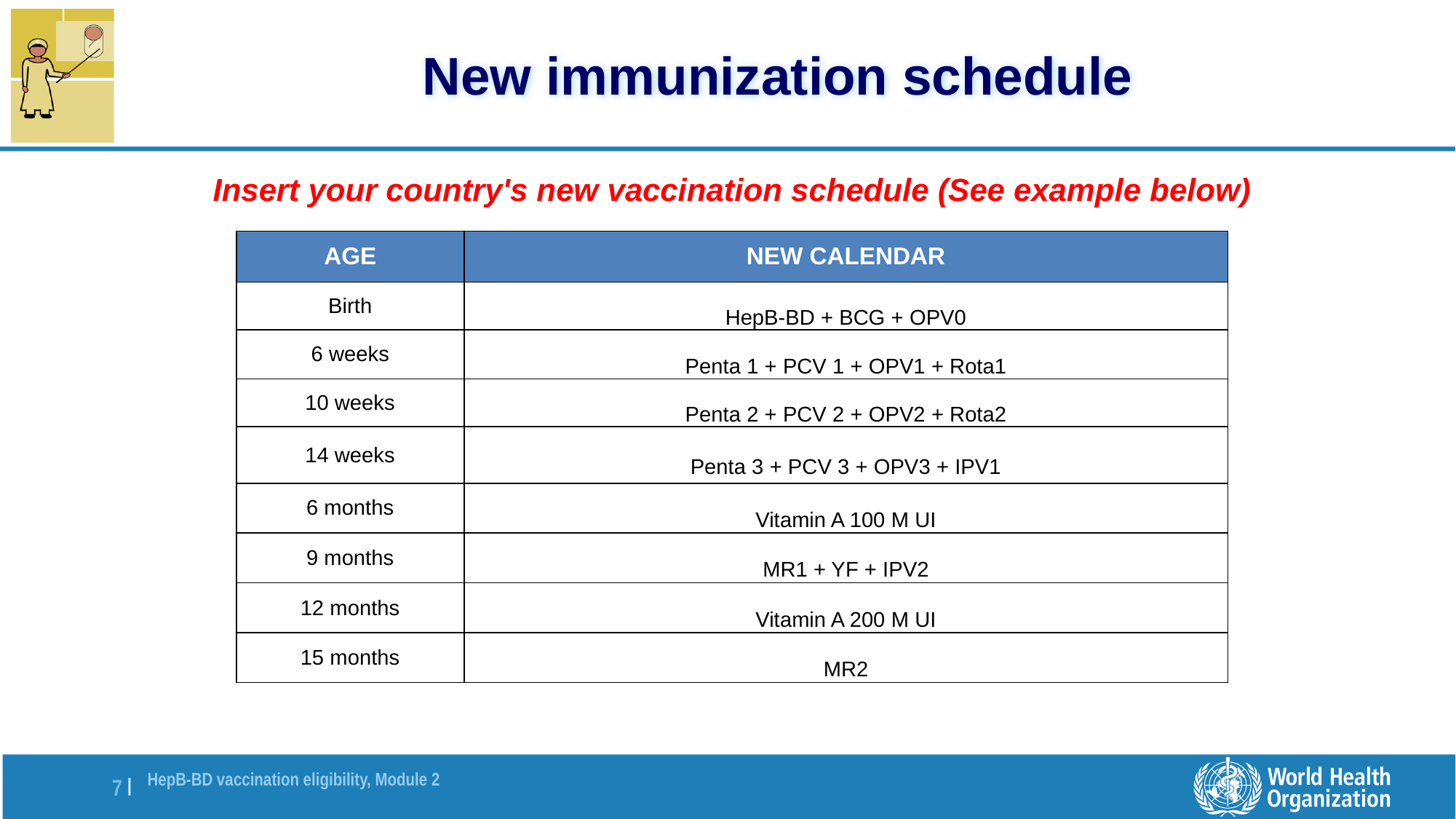

# New immunization schedule
Insert your country's new vaccination schedule (See example below)

| AGE | NEW CALENDAR |
| --- | --- |
| Birth | HepB-BD + BCG + OPV0 |
| 6 weeks | Penta 1 + PCV 1 + OPV1 + Rota1 |
| 10 weeks | Penta 2 + PCV 2 + OPV2 + Rota2 |
| 14 weeks | Penta 3 + PCV 3 + OPV3 + IPV1 |
| 6 months | Vitamin A 100 M UI |
| 9 months | MR1 + YF + IPV2 |
| 12 months | Vitamin A 200 M UI |
| 15 months | MR2 |